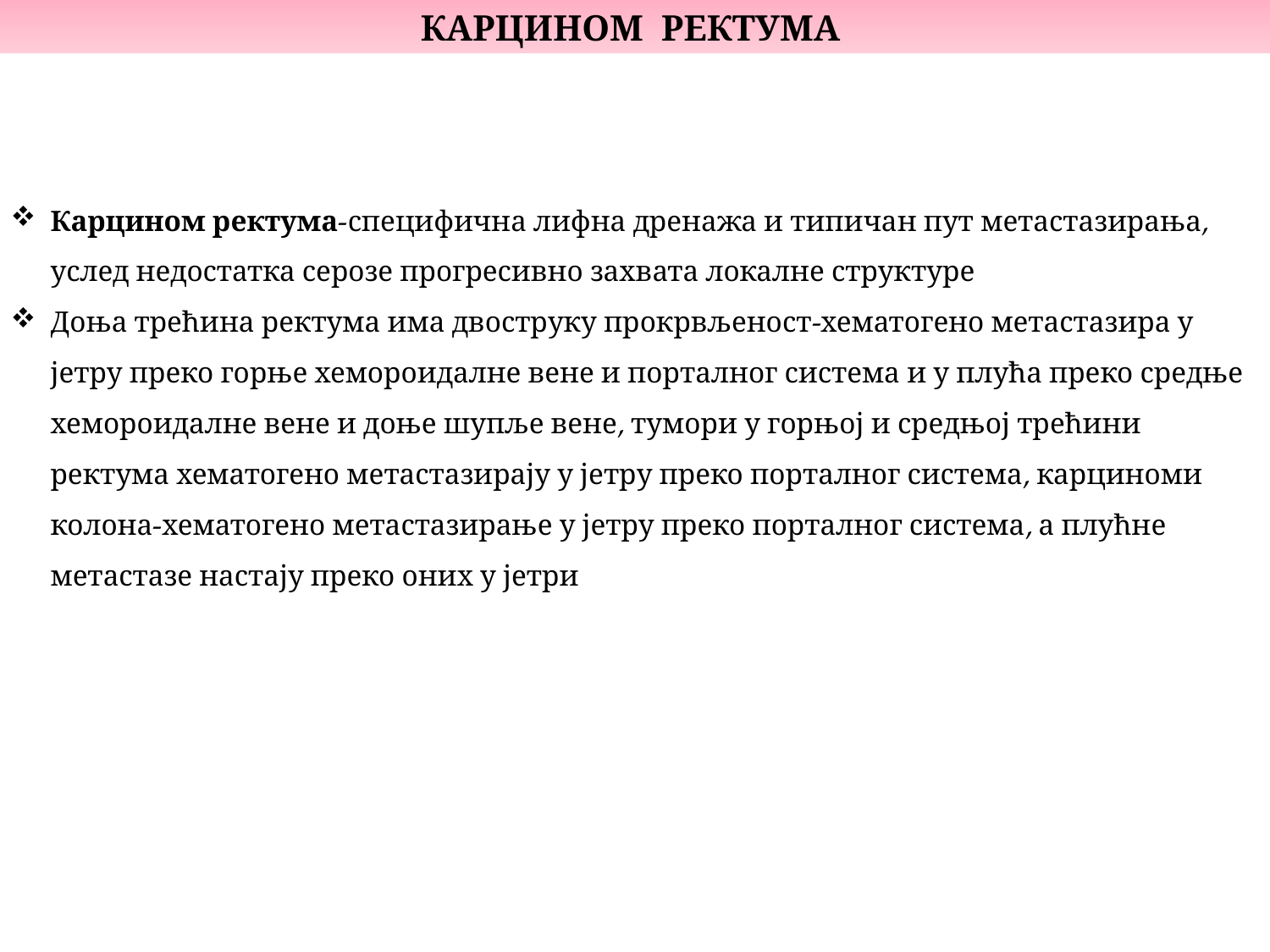

КАРЦИНОМ  РЕКТУМА
Карцином ректума-специфична лифна дренажа и типичан пут метастазирања, услед недостатка серозе прогресивно захвата локалне структуре
Доња трећина ректума има двоструку прокрвљеност-хематогено метастазира у јетру преко горње хемороидалне вене и порталног система и у плућа преко средње хемороидалне вене и доње шупље вене, тумори у горњој и средњој трећини ректума хематогено метастазирају у јетру преко порталног система, карциноми колона-хематогено метастазирање у јетру преко порталног система, а плућне метастазе настају преко оних у јетри